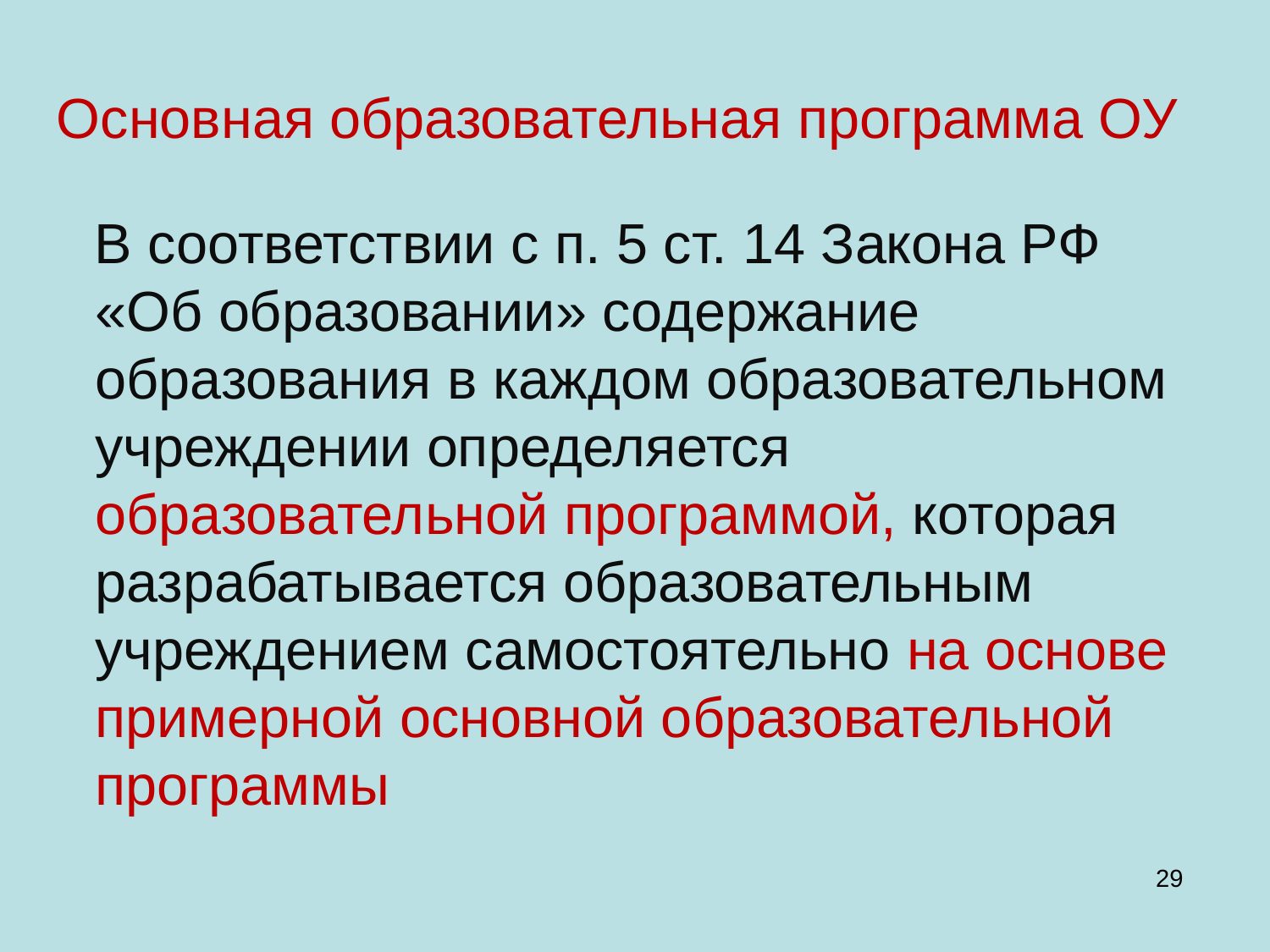

Основная образовательная программа ОУ
   В соответствии с п. 5 ст. 14 Закона РФ «Об образовании» содержание образования в каждом образовательном учреждении определяется образовательной программой, которая разрабатывается образовательным учреждением самостоятельно на основе примерной основной образовательной программы
29